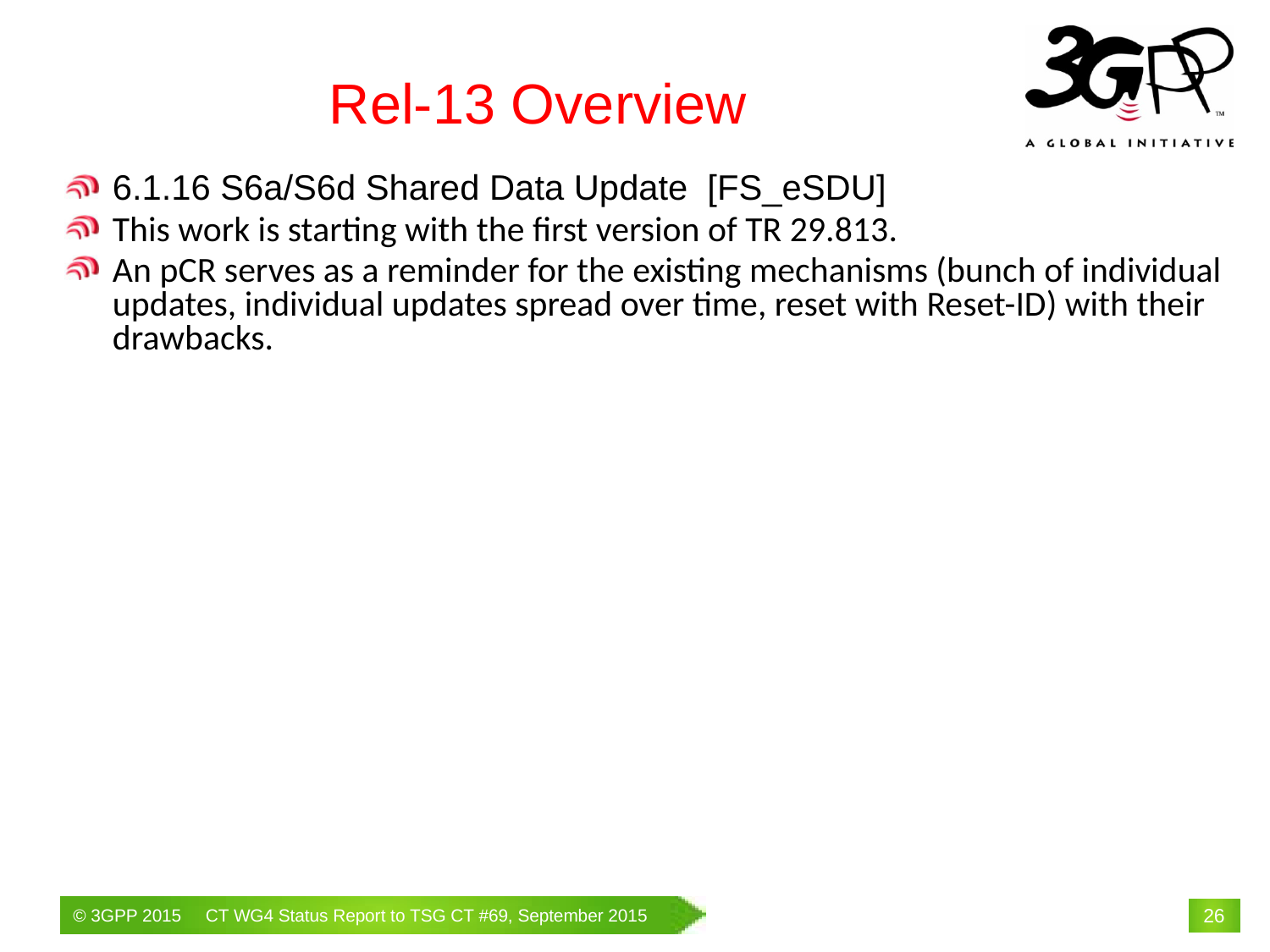

# Rel-13 Overview
6.1.16 S6a/S6d Shared Data Update  [FS_eSDU]
This work is starting with the first version of TR 29.813.
An pCR serves as a reminder for the existing mechanisms (bunch of individual updates, individual updates spread over time, reset with Reset-ID) with their drawbacks.